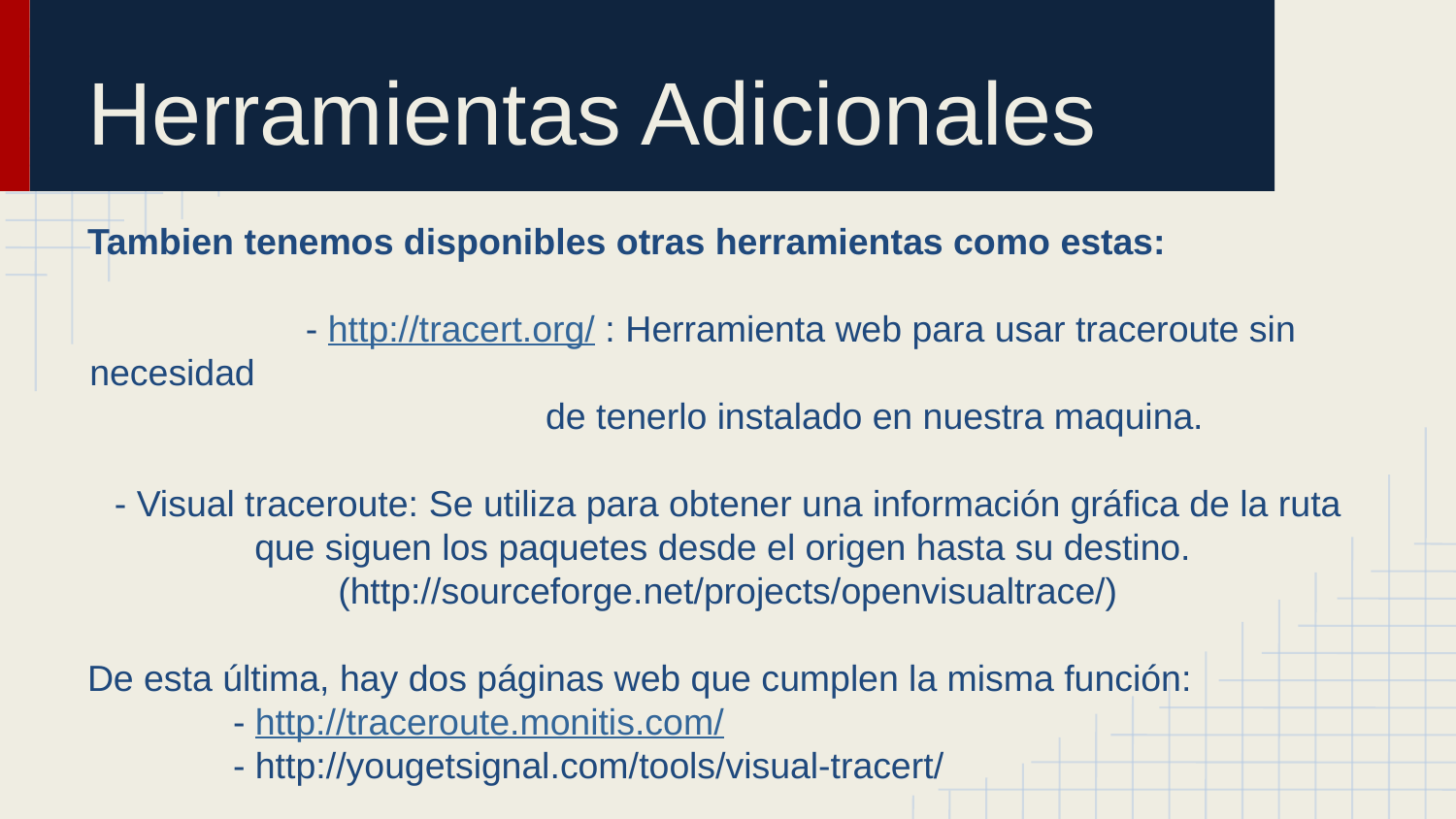

# Herramientas Adicionales
Tambien tenemos disponibles otras herramientas como estas:

	- http://tracert.org/ : Herramienta web para usar traceroute sin necesidad                                                                                                                                           de tenerlo instalado en nuestra maquina.

- Visual traceroute: Se utiliza para obtener una información gráfica de la ruta que siguen los paquetes desde el origen hasta su destino.
(http://sourceforge.net/projects/openvisualtrace/)

De esta última, hay dos páginas web que cumplen la misma función:
	- http://traceroute.monitis.com/
	- http://yougetsignal.com/tools/visual-tracert/